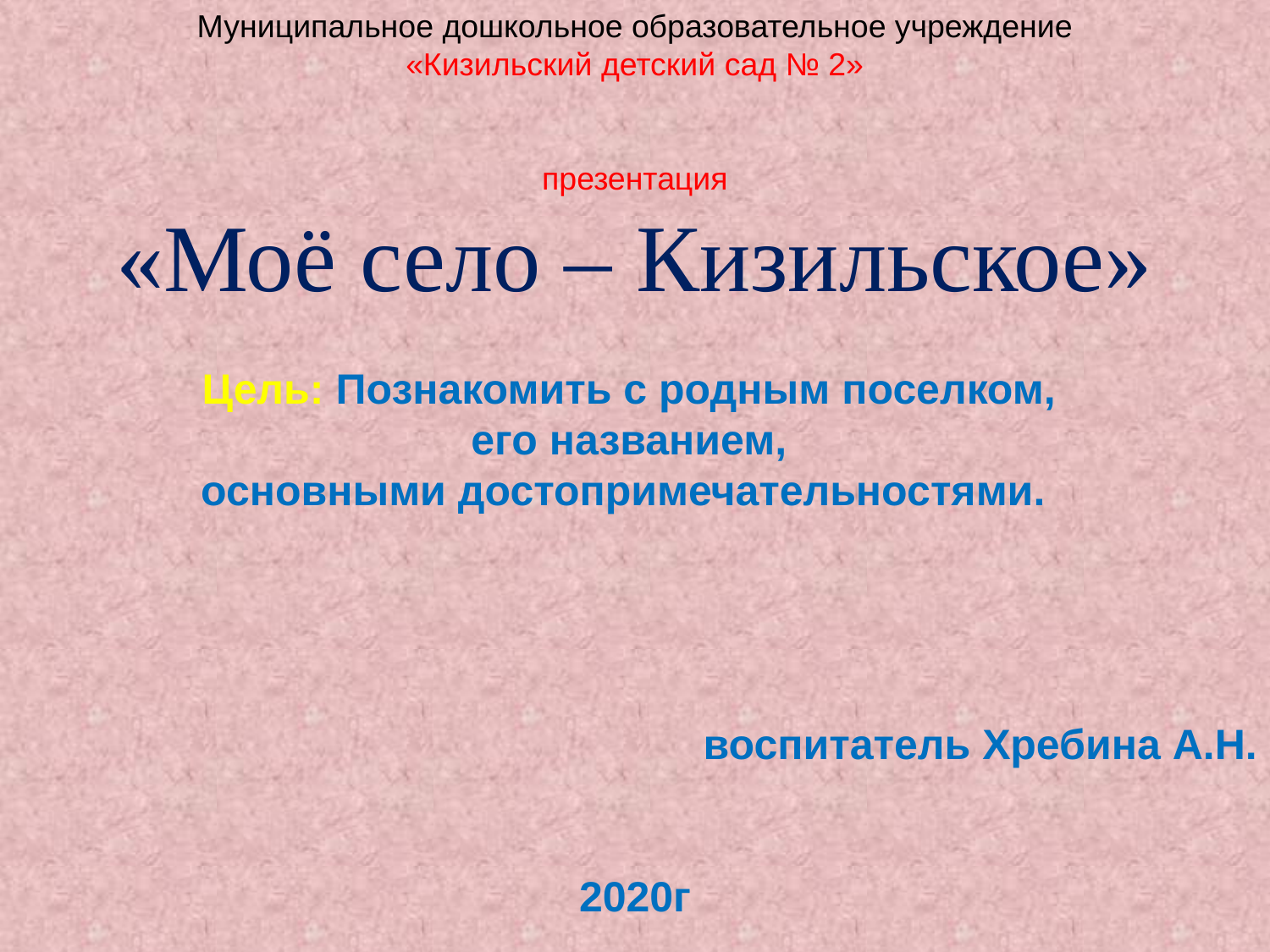

Муниципальное дошкольное образовательное учреждение
«Кизильский детский сад № 2»

презентация
«Моё село – Кизильское»

Цель: Познакомить с родным поселком,
его названием,
основными достопримечательностями.

 воспитатель Хребина А.Н.

2020г